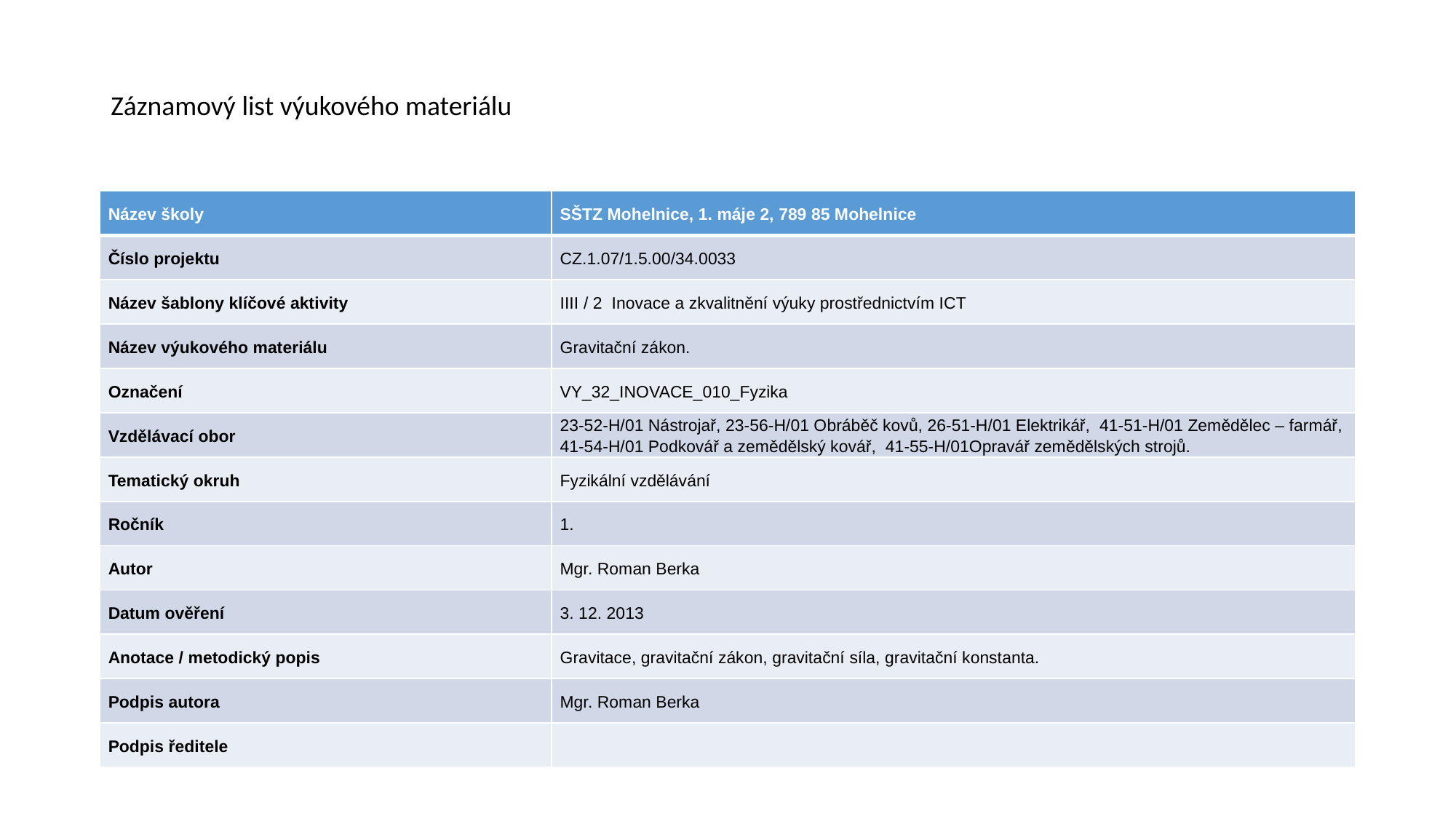

Záznamový list výukového materiálu
| Název školy | SŠTZ Mohelnice, 1. máje 2, 789 85 Mohelnice |
| --- | --- |
| Číslo projektu | CZ.1.07/1.5.00/34.0033 |
| Název šablony klíčové aktivity | IIII / 2 Inovace a zkvalitnění výuky prostřednictvím ICT |
| Název výukového materiálu | Gravitační zákon. |
| Označení | VY\_32\_INOVACE\_010\_Fyzika |
| Vzdělávací obor | 23-52-H/01 Nástrojař, 23-56-H/01 Obráběč kovů, 26-51-H/01 Elektrikář, 41-51-H/01 Zemědělec – farmář, 41-54-H/01 Podkovář a zemědělský kovář, 41-55-H/01Opravář zemědělských strojů. |
| Tematický okruh | Fyzikální vzdělávání |
| Ročník | 1. |
| Autor | Mgr. Roman Berka |
| Datum ověření | 3. 12. 2013 |
| Anotace / metodický popis | Gravitace, gravitační zákon, gravitační síla, gravitační konstanta. |
| Podpis autora | Mgr. Roman Berka |
| Podpis ředitele |  |